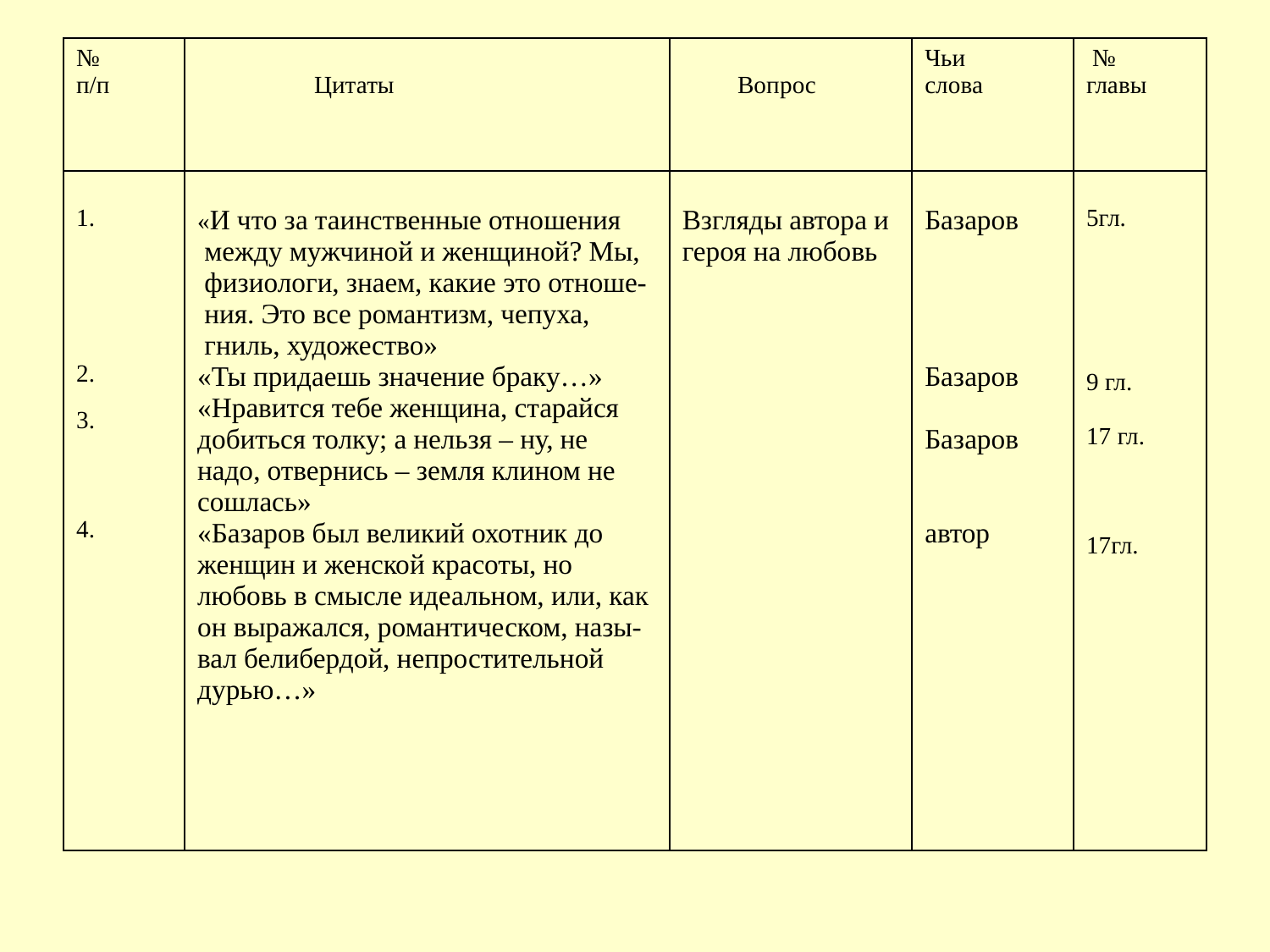

| № п/п | Цитаты | Вопрос | Чьи слова | № главы |
| --- | --- | --- | --- | --- |
| 1. 2. 3. 4. | «И что за таинственные отношения между мужчиной и женщиной? Мы, физиологи, знаем, какие это отноше- ния. Это все романтизм, чепуха, гниль, художество» «Ты придаешь значение браку…» «Нравится тебе женщина, старайся добиться толку; а нельзя – ну, не надо, отвернись – земля клином не сошлась» «Базаров был великий охотник до женщин и женской красоты, но любовь в смысле идеальном, или, как он выражался, романтическом, назы- вал белибердой, непростительной дурью…» | Взгляды автора и героя на любовь | Базаров Базаров Базаров автор | 5гл. 9 гл. 17 гл. 17гл. |